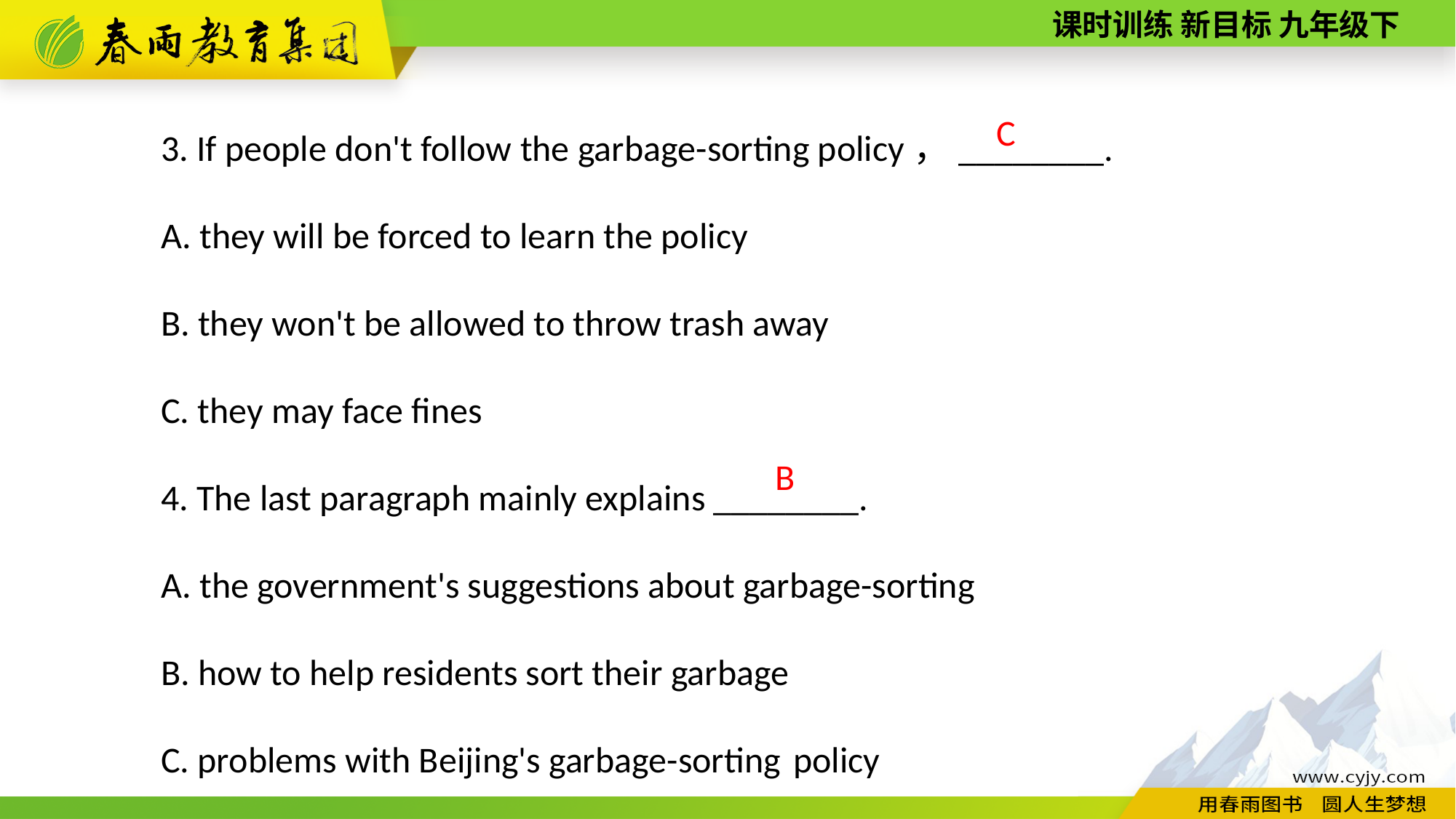

3. If people don't follow the garbage-­sorting policy，________.
A. they will be forced to learn the policy
B. they won't be allowed to throw trash away
C. they may face fines
4. The last paragraph mainly explains ________.
A. the government's suggestions about garbage-­sorting
B. how to help residents sort their garbage
C. problems with Beijing's garbage­-sorting  policy
C
B